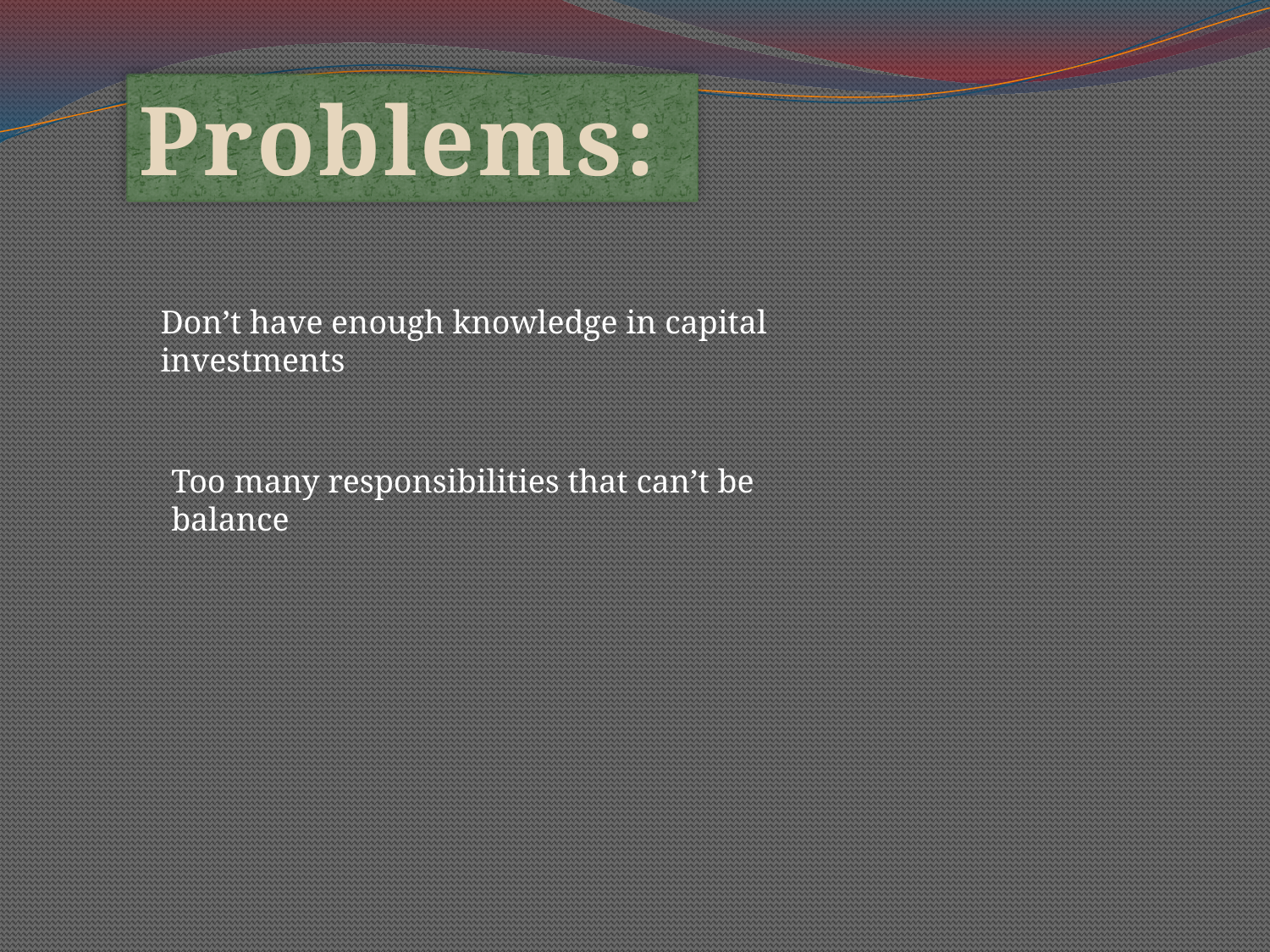

Problems:
Don’t have enough knowledge in capital investments
Too many responsibilities that can’t be balance